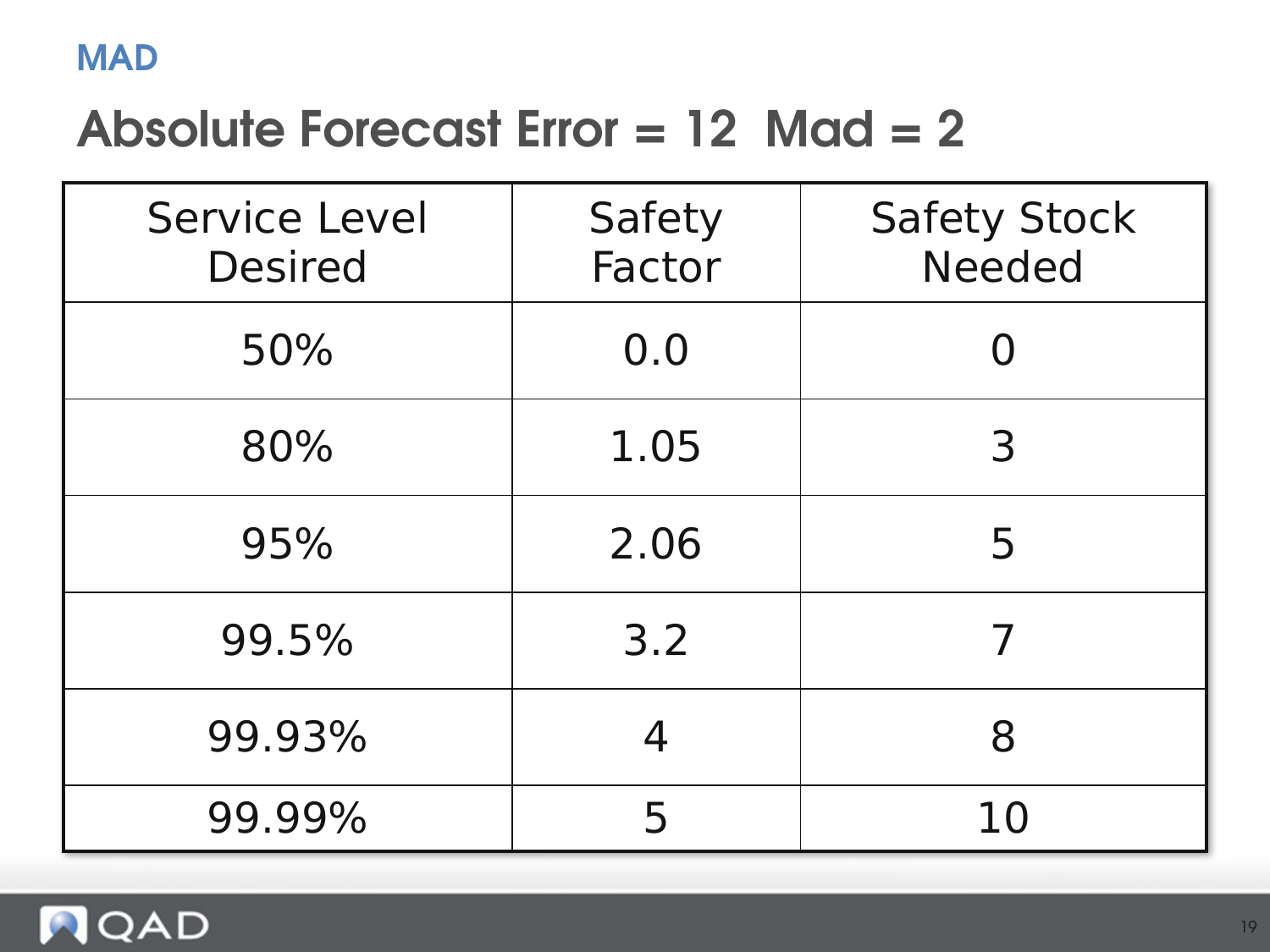

MAD
# Absolute Forecast Error = 12  Mad = 2
| Service Level Desired | Safety Factor | Safety Stock Needed |
| --- | --- | --- |
| 50% | 0.0 | 0 |
| 80% | 1.05 | 3 |
| 95% | 2.06 | 5 |
| 99.5% | 3.2 | 7 |
| 99.93% | 4 | 8 |
| 99.99% | 5 | 10 |
19